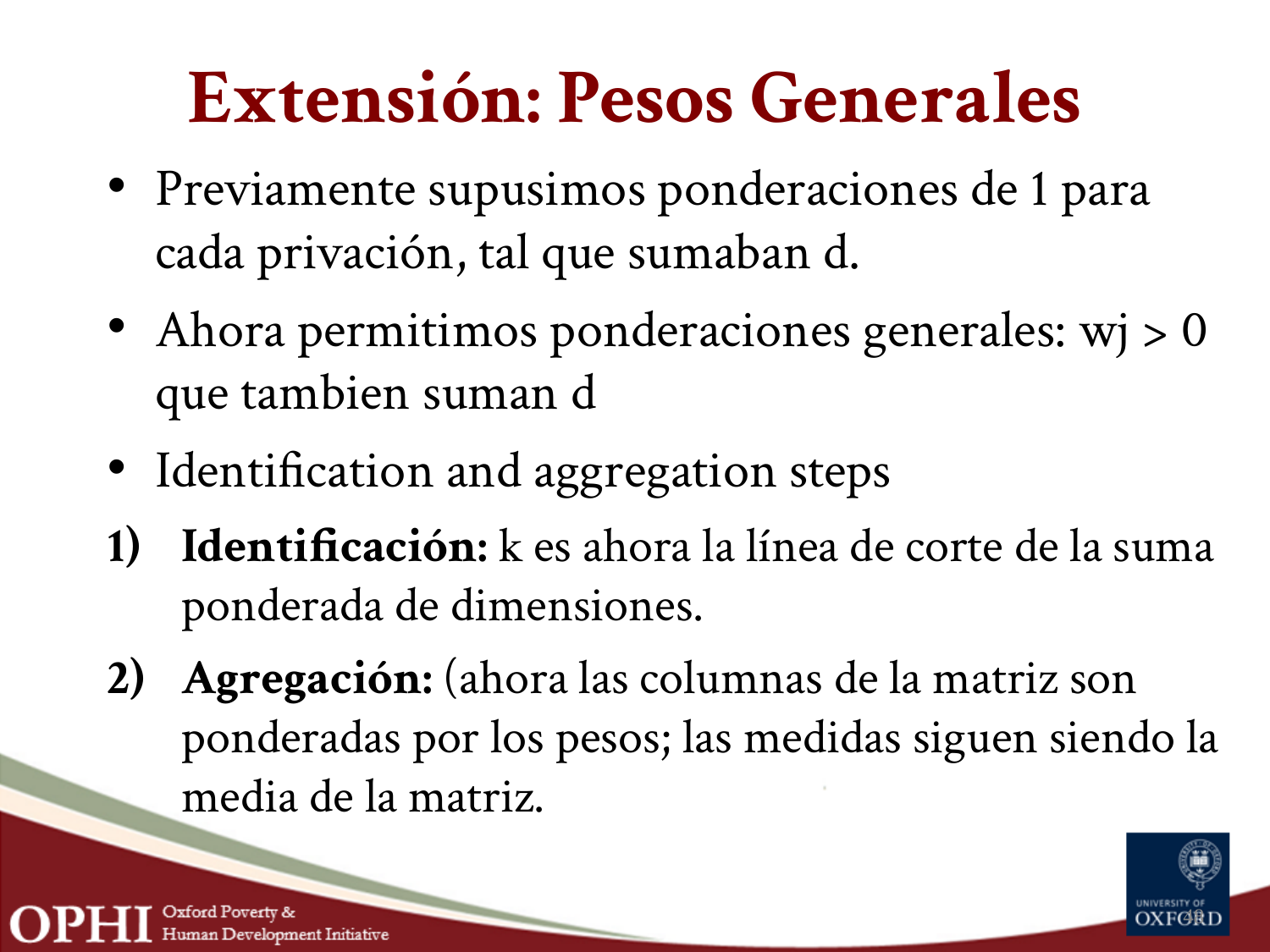

# Extensión: Pesos Generales
Previamente supusimos ponderaciones de 1 para cada privación, tal que sumaban d.
Ahora permitimos ponderaciones generales: wj > 0 que tambien suman d
Identification and aggregation steps
Identificación: k es ahora la línea de corte de la suma ponderada de dimensiones.
Agregación: (ahora las columnas de la matriz son ponderadas por los pesos; las medidas siguen siendo la media de la matriz.
48